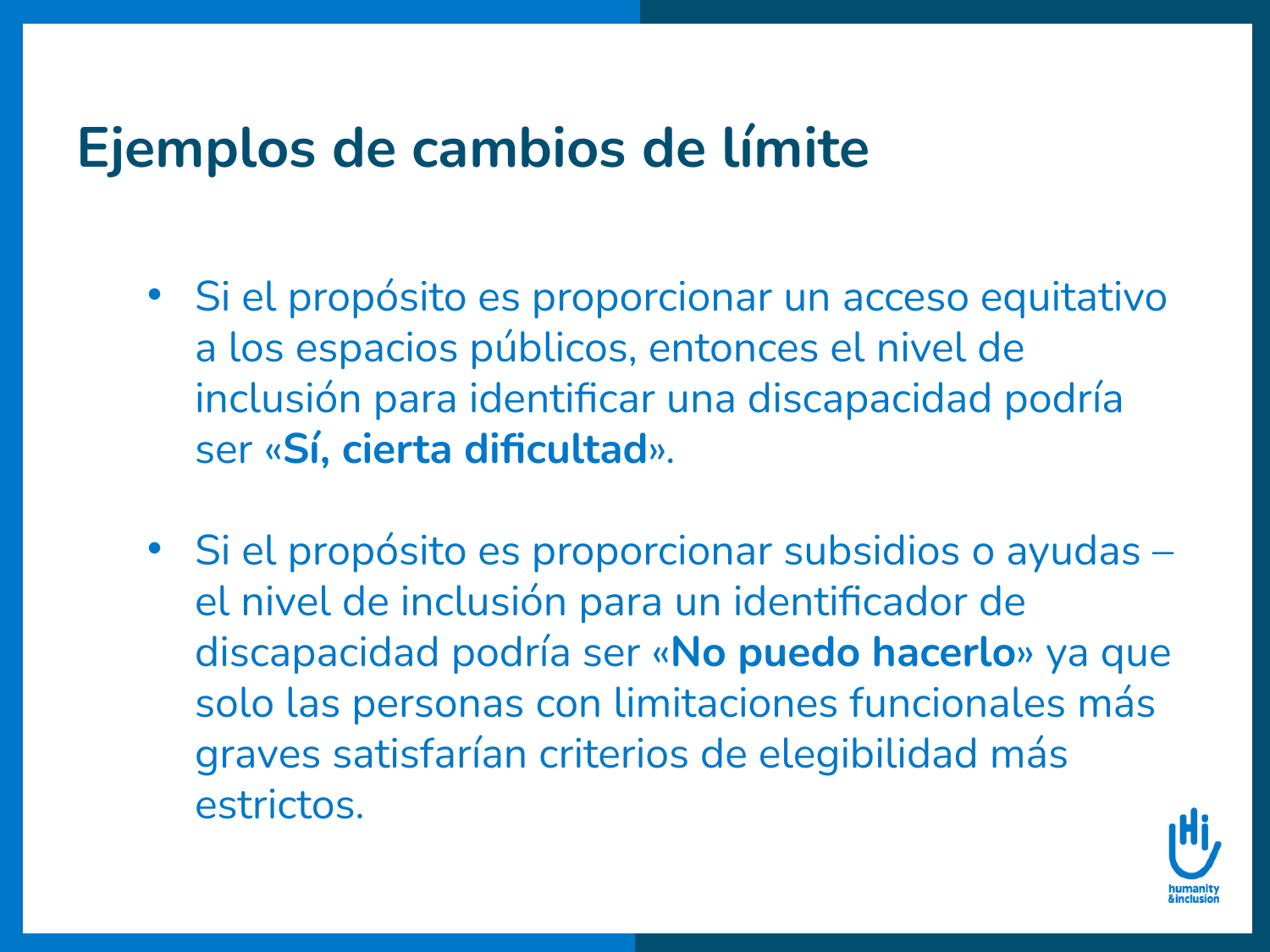

# Ejemplos de cambios de límite
Si el propósito es proporcionar un acceso equitativo a los espacios públicos, entonces el nivel de inclusión para identificar una discapacidad podría ser «Sí, cierta dificultad».

Si el propósito es proporcionar subsidios o ayudas –el nivel de inclusión para un identificador de discapacidad podría ser «No puedo hacerlo» ya que solo las personas con limitaciones funcionales más graves satisfarían criterios de elegibilidad más estrictos.